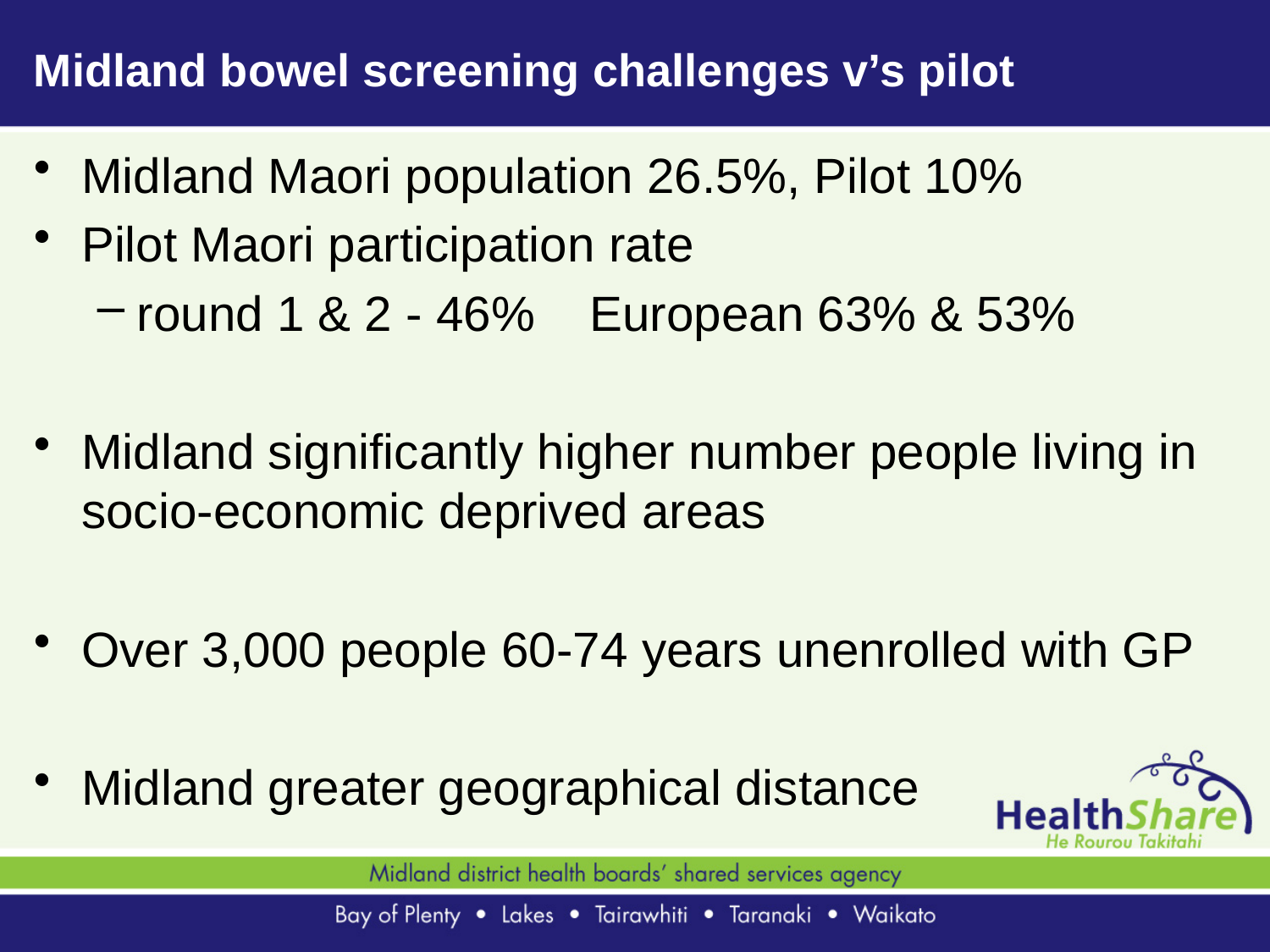

# Midland bowel screening challenges v’s pilot
Midland Maori population 26.5%, Pilot 10%
Pilot Maori participation rate
round 1 & 2 - 46%    European 63% & 53%

Midland significantly higher number people living in socio-economic deprived areas

Over 3,000 people 60-74 years unenrolled with GP

Midland greater geographical distance